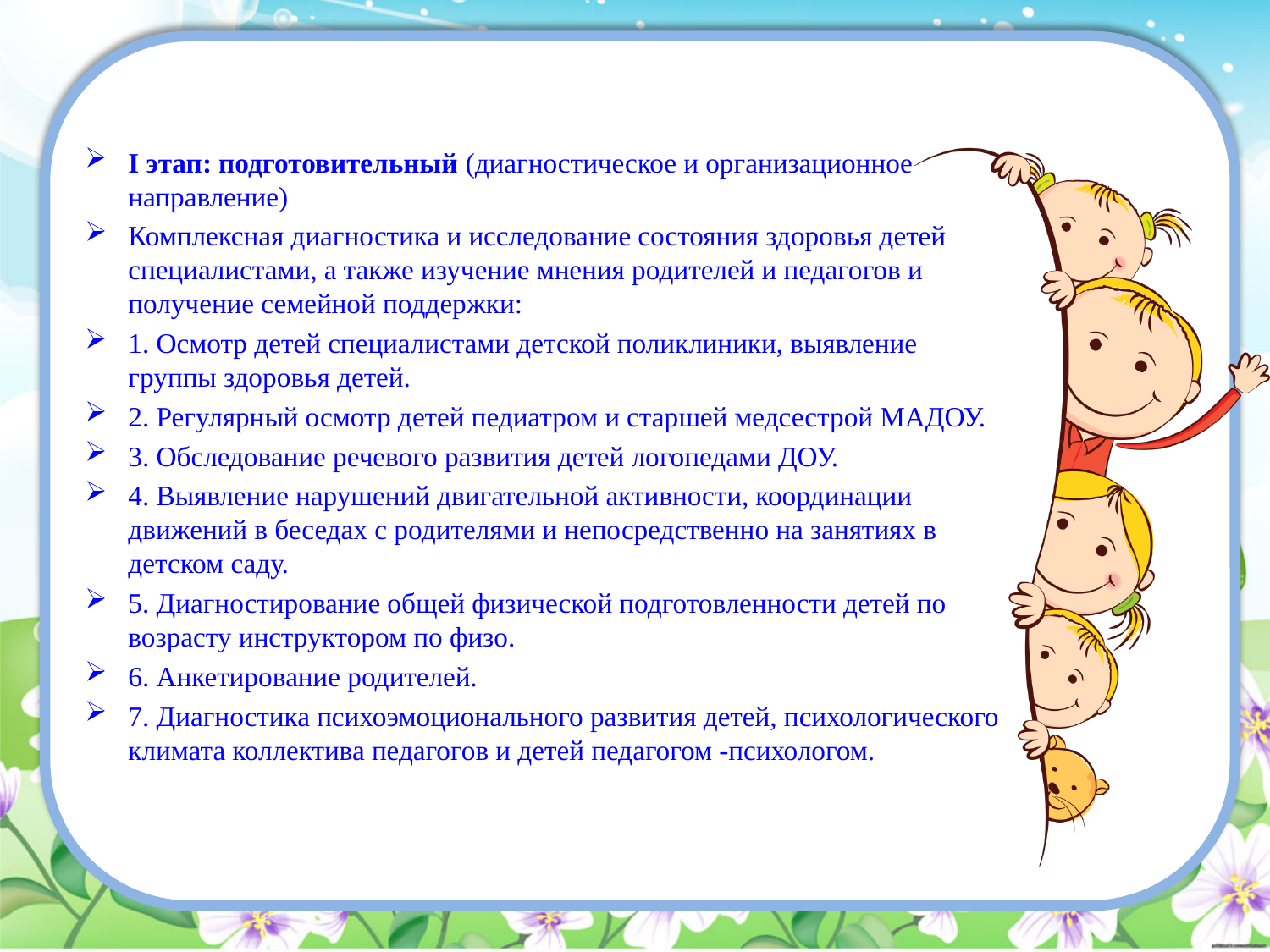

#
I этап: подготовительный (диагностическое и организационное направление)
Комплексная диагностика и исследование состояния здоровья детей специалистами, а также изучение мнения родителей и педагогов и получение семейной поддержки:
1. Осмотр детей специалистами детской поликлиники, выявление группы здоровья детей.
2. Регулярный осмотр детей педиатром и старшей медсестрой МАДОУ.
3. Обследование речевого развития детей логопедами ДОУ.
4. Выявление нарушений двигательной активности, координации движений в беседах с родителями и непосредственно на занятиях в детском саду.
5. Диагностирование общей физической подготовленности детей по возрасту инструктором по физо.
6. Анкетирование родителей.
7. Диагностика психоэмоционального развития детей, психологического климата коллектива педагогов и детей педагогом -психологом.